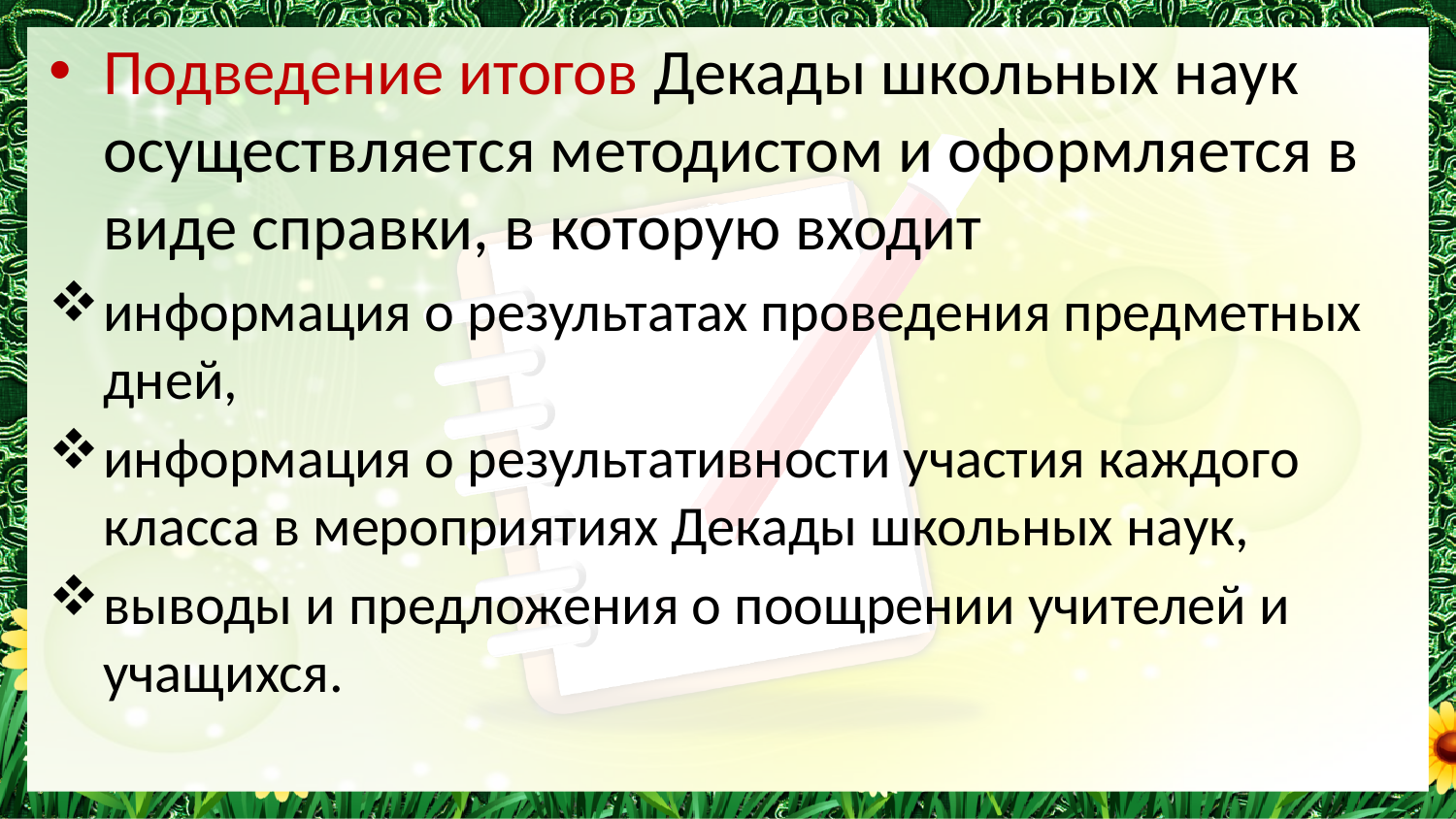

Подведение итогов Декады школьных наук осуществляется методистом и оформляется в виде справки, в которую входит
информация о результатах проведения предметных дней,
информация о результативности участия каждого класса в мероприятиях Декады школьных наук,
выводы и предложения о поощрении учителей и учащихся.